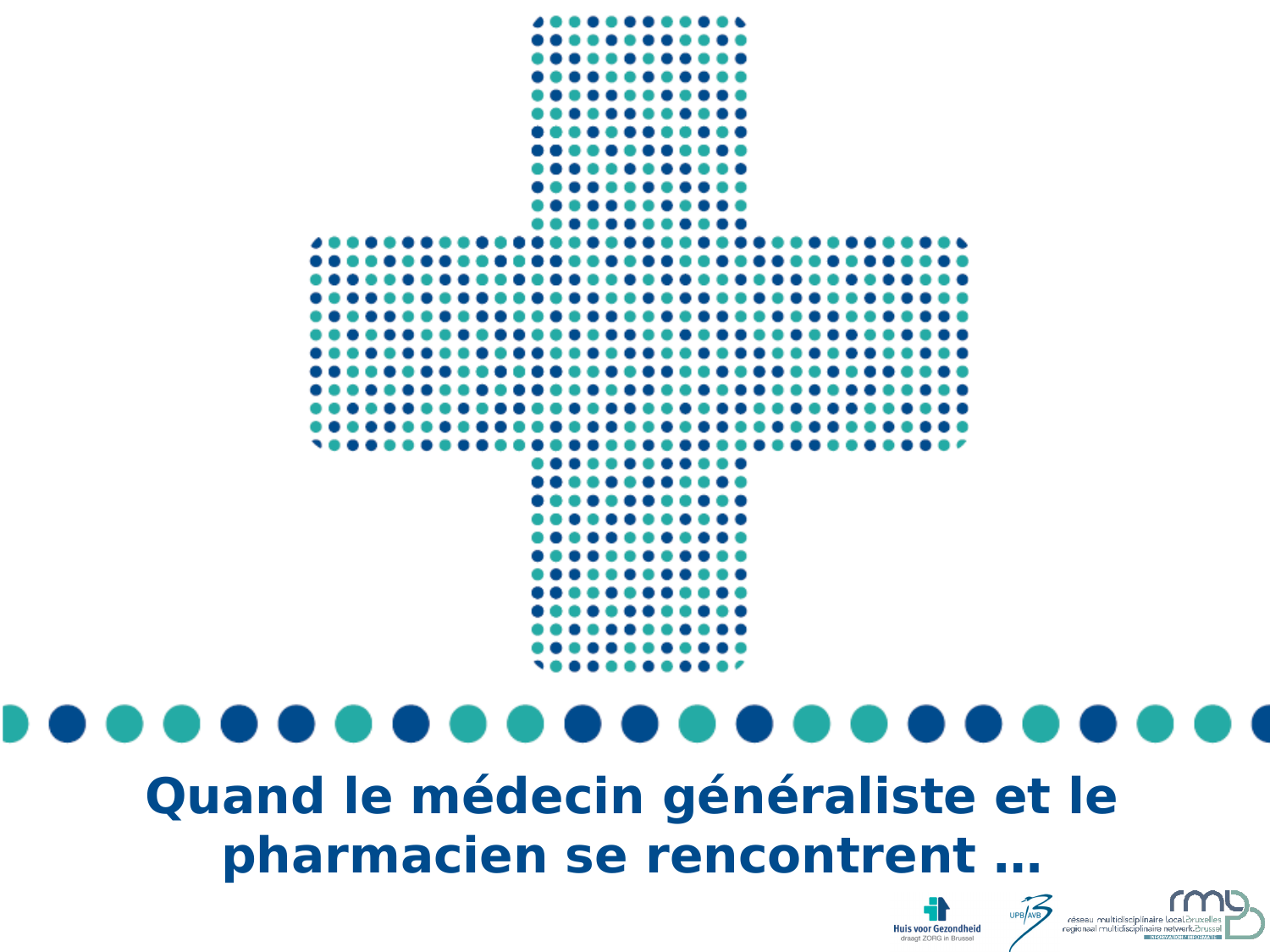

Quand le médecin généraliste et le pharmacien se rencontrent …